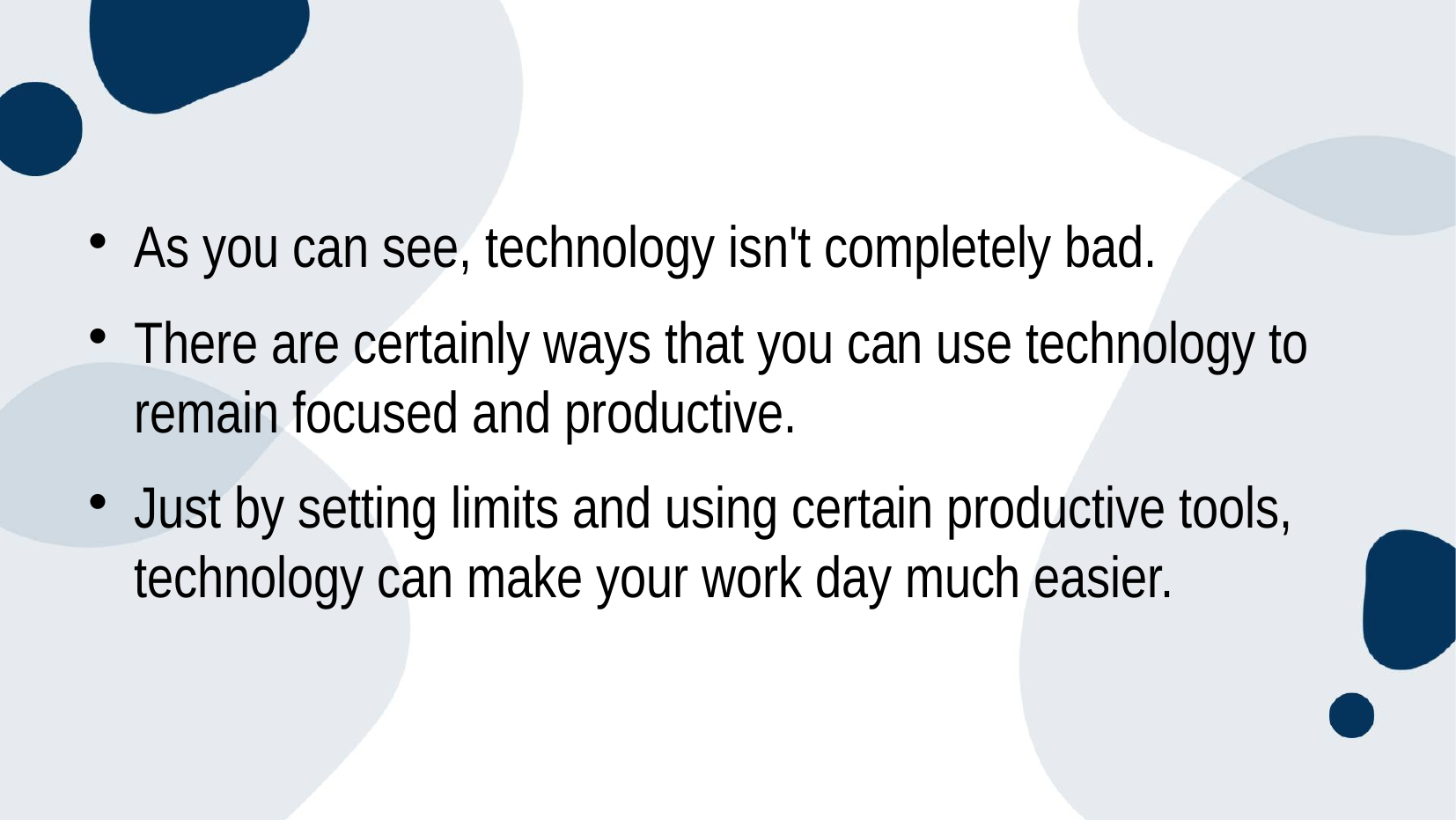

As you can see, technology isn't completely bad.
There are certainly ways that you can use technology to remain focused and productive.
Just by setting limits and using certain productive tools, technology can make your work day much easier.